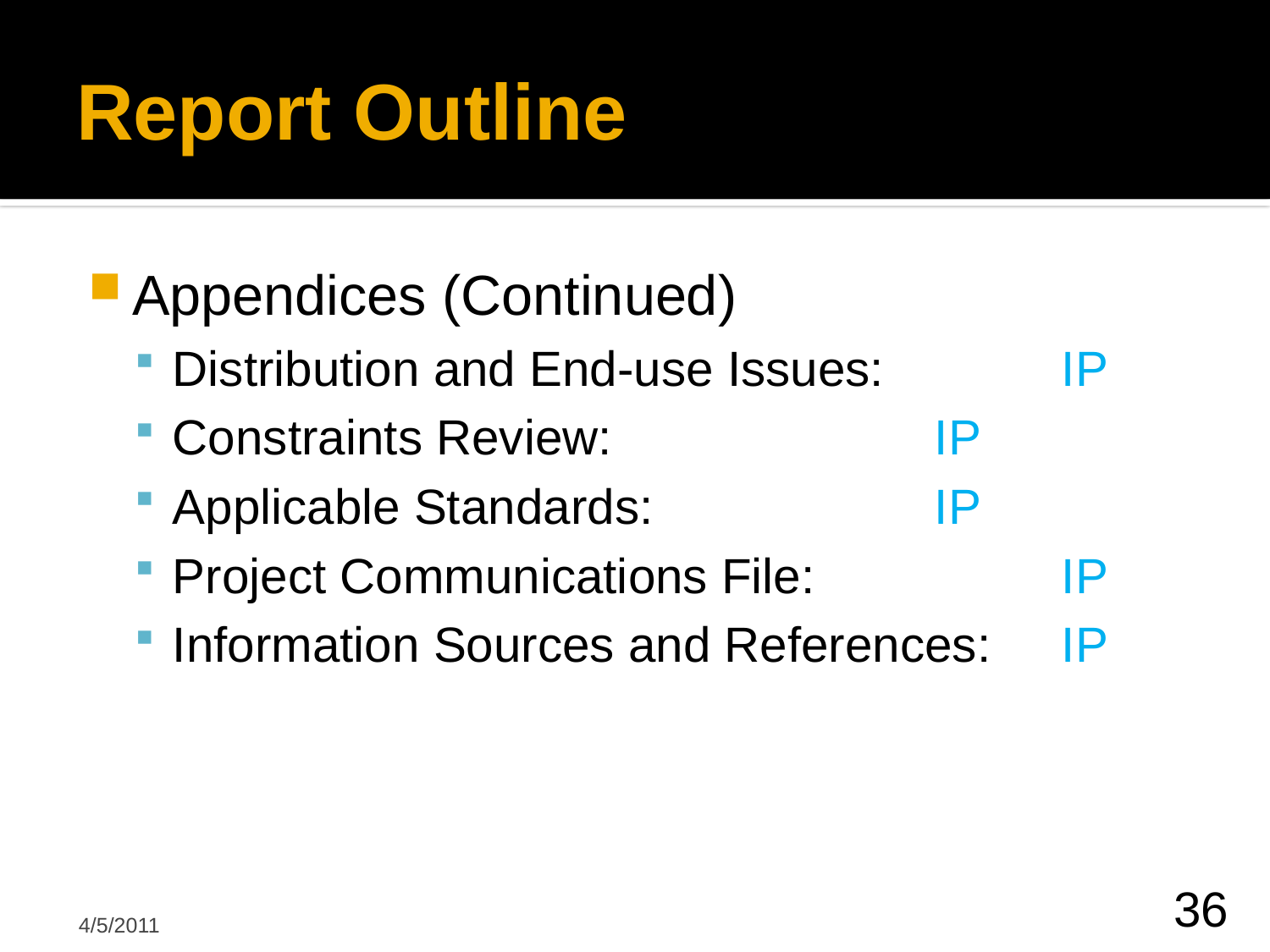

# Report Outline
Appendices (Continued)
Distribution and End-use Issues:		IP
Constraints Review: 			IP
Applicable Standards: 			IP
Project Communications File: 		IP
Information Sources and References:	IP
4/5/2011
36